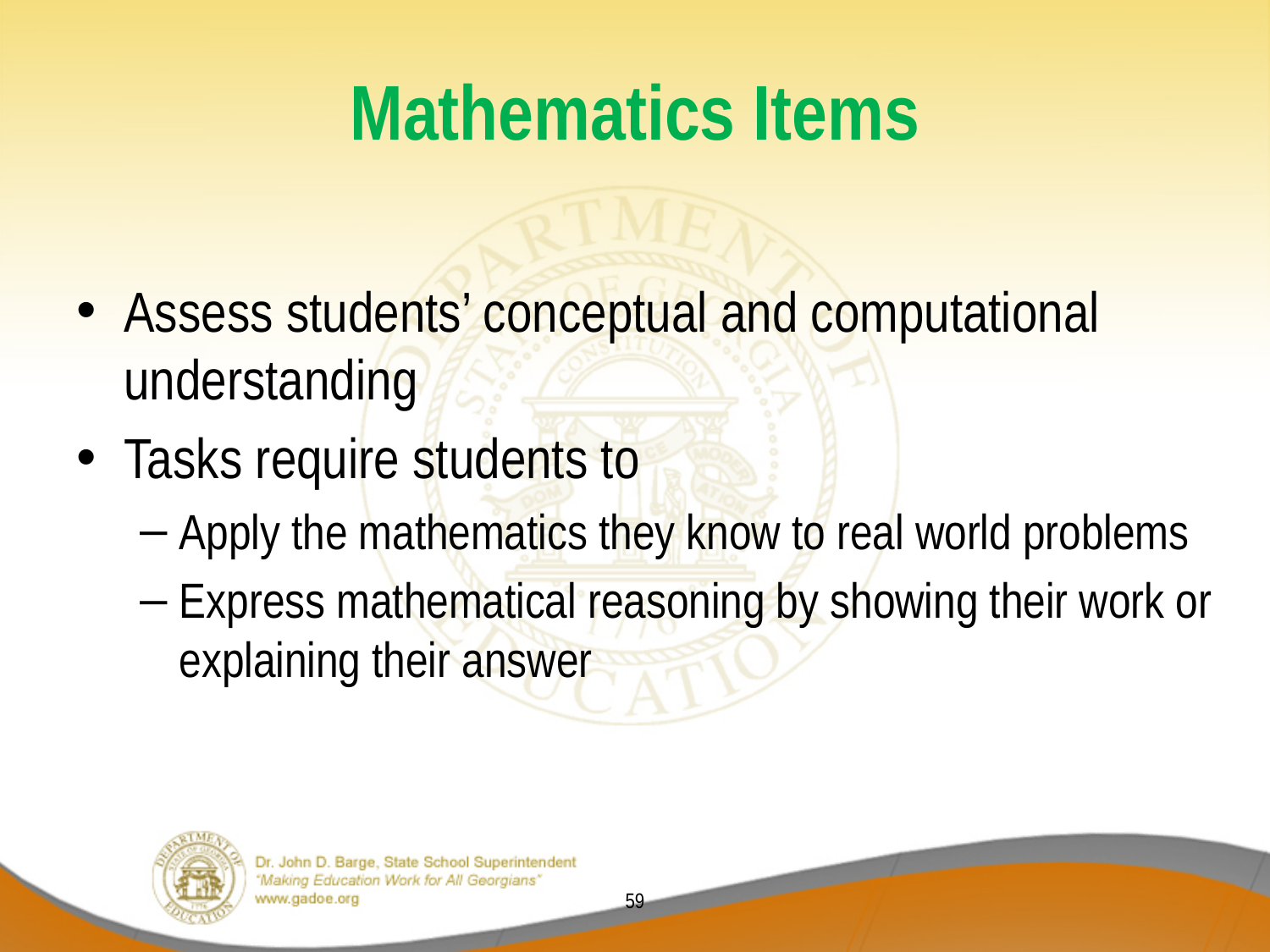

# Mathematics Items

Assess students’ conceptual and computational understanding
Tasks require students to
Apply the mathematics they know to real world problems
Express mathematical reasoning by showing their work or explaining their answer
59